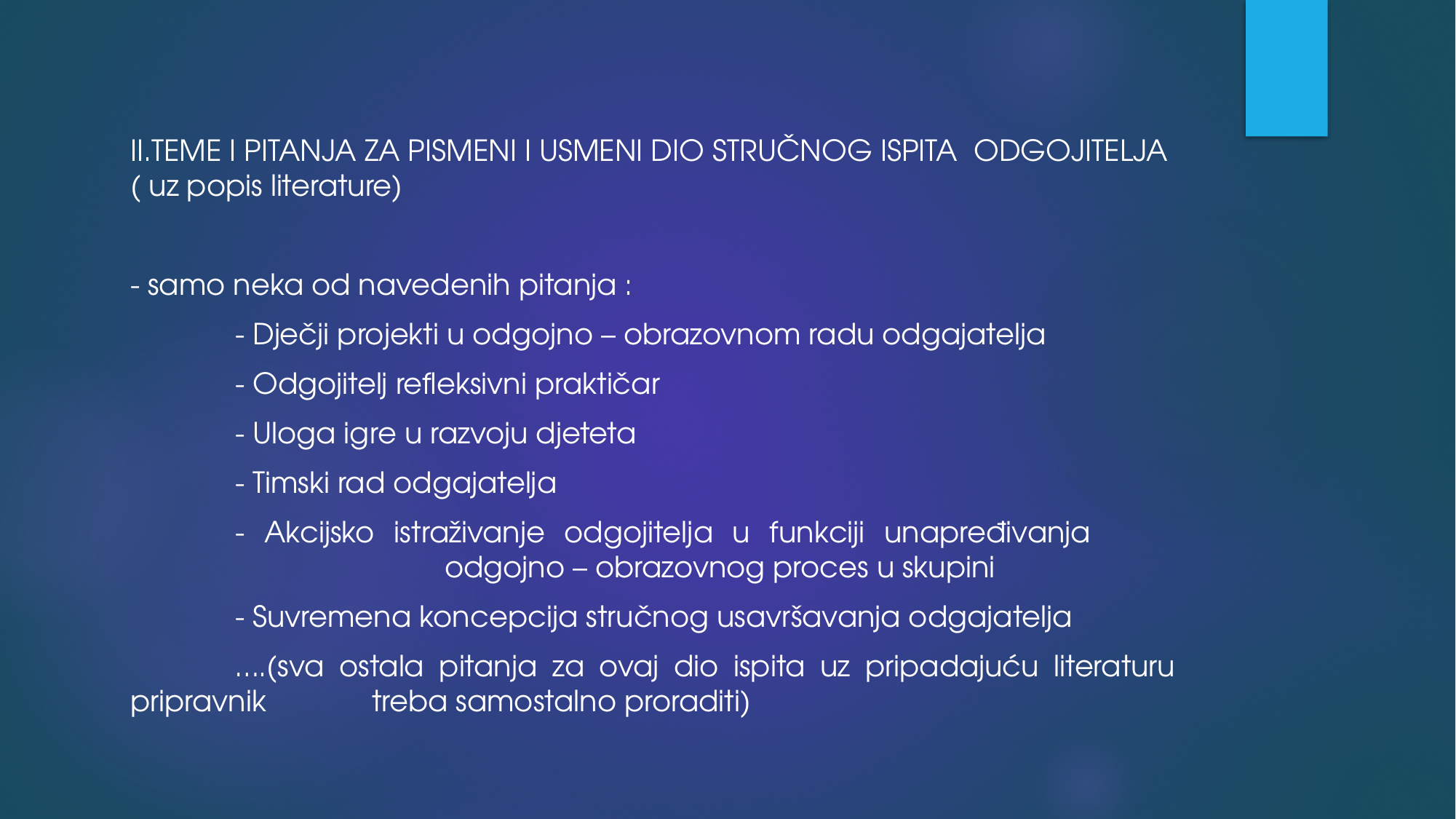

#
II.TEME I PITANJA ZA PISMENI I USMENI DIO STRUČNOG ISPITA  ODGOJITELJA ( uz popis literature)

- samo neka od navedenih pitanja :
	- Dječji projekti u odgojno – obrazovnom radu odgajatelja
	- Odgojitelj refleksivni praktičar
	- Uloga igre u razvoju djeteta
	- Timski rad odgajatelja
	- Akcijsko istraživanje odgojitelja u funkciji unapređivanja   		 	                     	odgojno – obrazovnog proces u skupini
	- Suvremena koncepcija stručnog usavršavanja odgajatelja
	….(sva ostala pitanja za ovaj dio ispita uz pripadajuću literaturu pripravnik 	    treba samostalno proraditi)